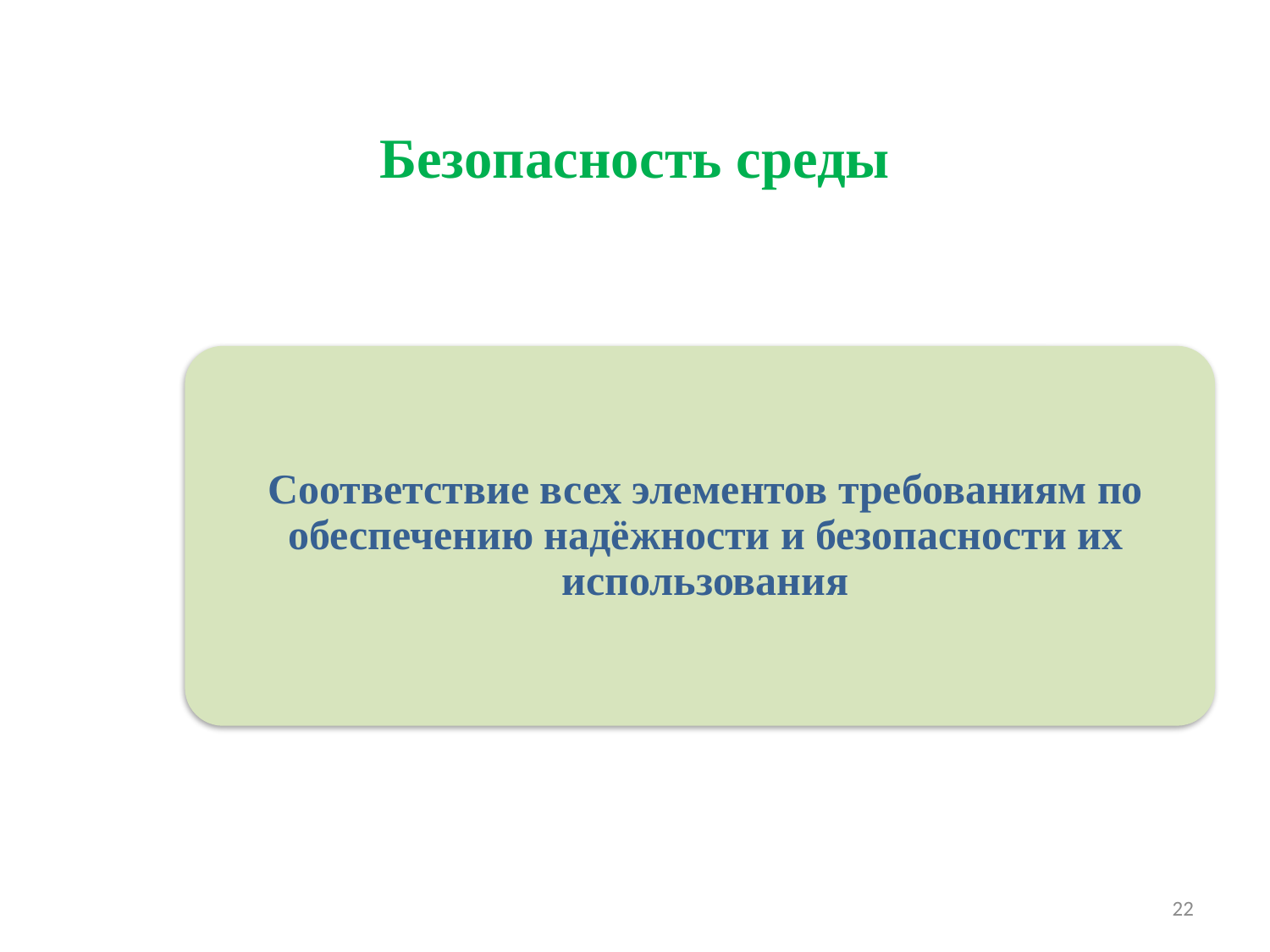

Требования к развивающей предметно-пространственной среде
# Безопасность среды
Соответствие всех элементов требованиям по обеспечению надёжности и безопасности их использования
22